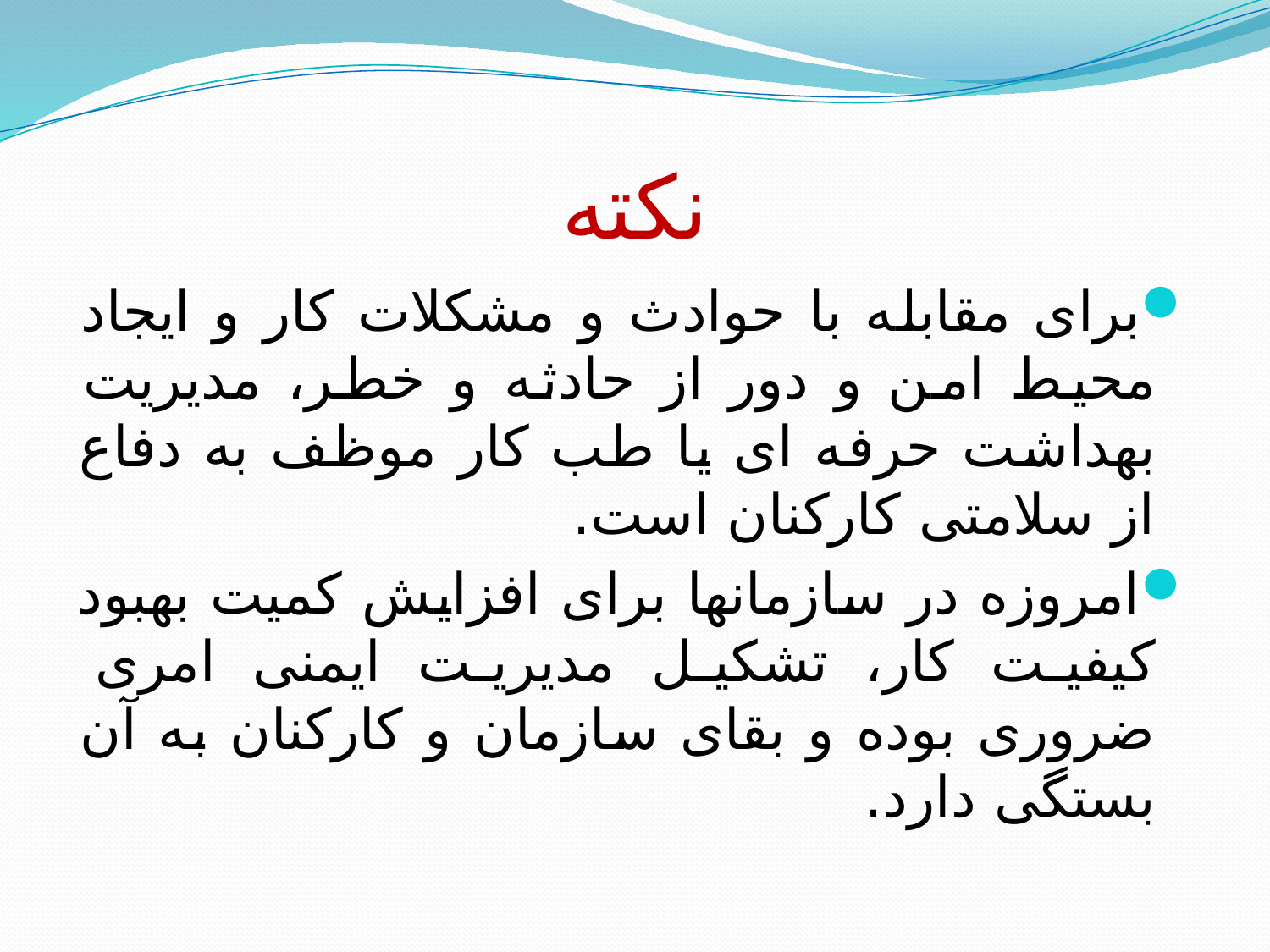

# نکته
برای مقابله با حوادث و مشکلات کار و ایجاد محیط امن و دور از حادثه و خطر، مدیریت بهداشت حرفه ای یا طب کار موظف به دفاع از سلامتی کارکنان است.
امروزه در سازمانها برای افزایش کمیت بهبود کیفیت کار، تشکیل مدیریت ایمنی امری ضروری بوده و بقای سازمان و کارکنان به آن بستگی دارد.